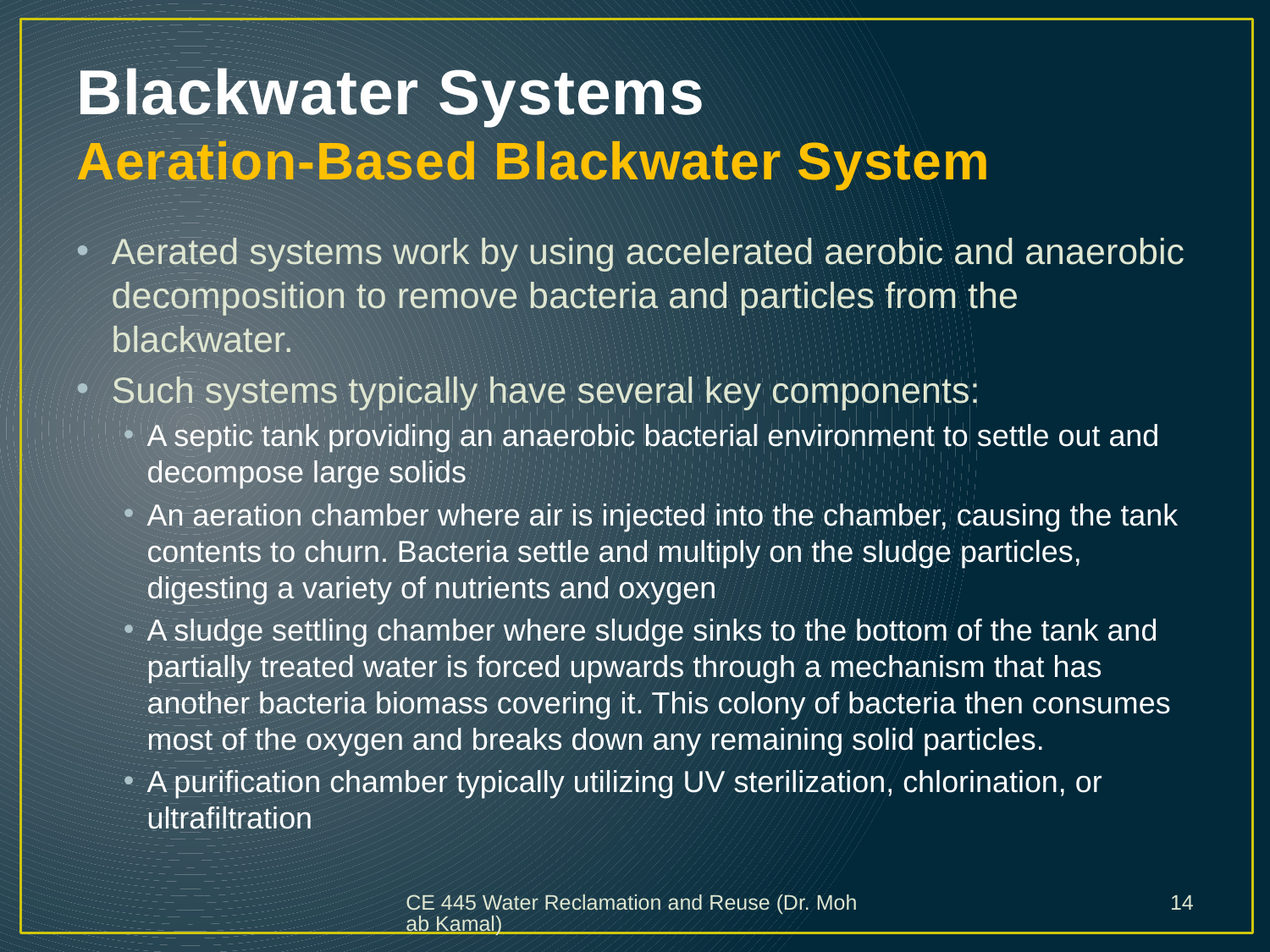

# Blackwater Systems Aeration-Based Blackwater System
Aerated systems work by using accelerated aerobic and anaerobic decomposition to remove bacteria and particles from the blackwater.
Such systems typically have several key components:
A septic tank providing an anaerobic bacterial environment to settle out and decompose large solids
An aeration chamber where air is injected into the chamber, causing the tank contents to churn. Bacteria settle and multiply on the sludge particles, digesting a variety of nutrients and oxygen
A sludge settling chamber where sludge sinks to the bottom of the tank and partially treated water is forced upwards through a mechanism that has another bacteria biomass covering it. This colony of bacteria then consumes most of the oxygen and breaks down any remaining solid particles.
A purification chamber typically utilizing UV sterilization, chlorination, or ultrafiltration
CE 445 Water Reclamation and Reuse (Dr. Mohab Kamal)
14